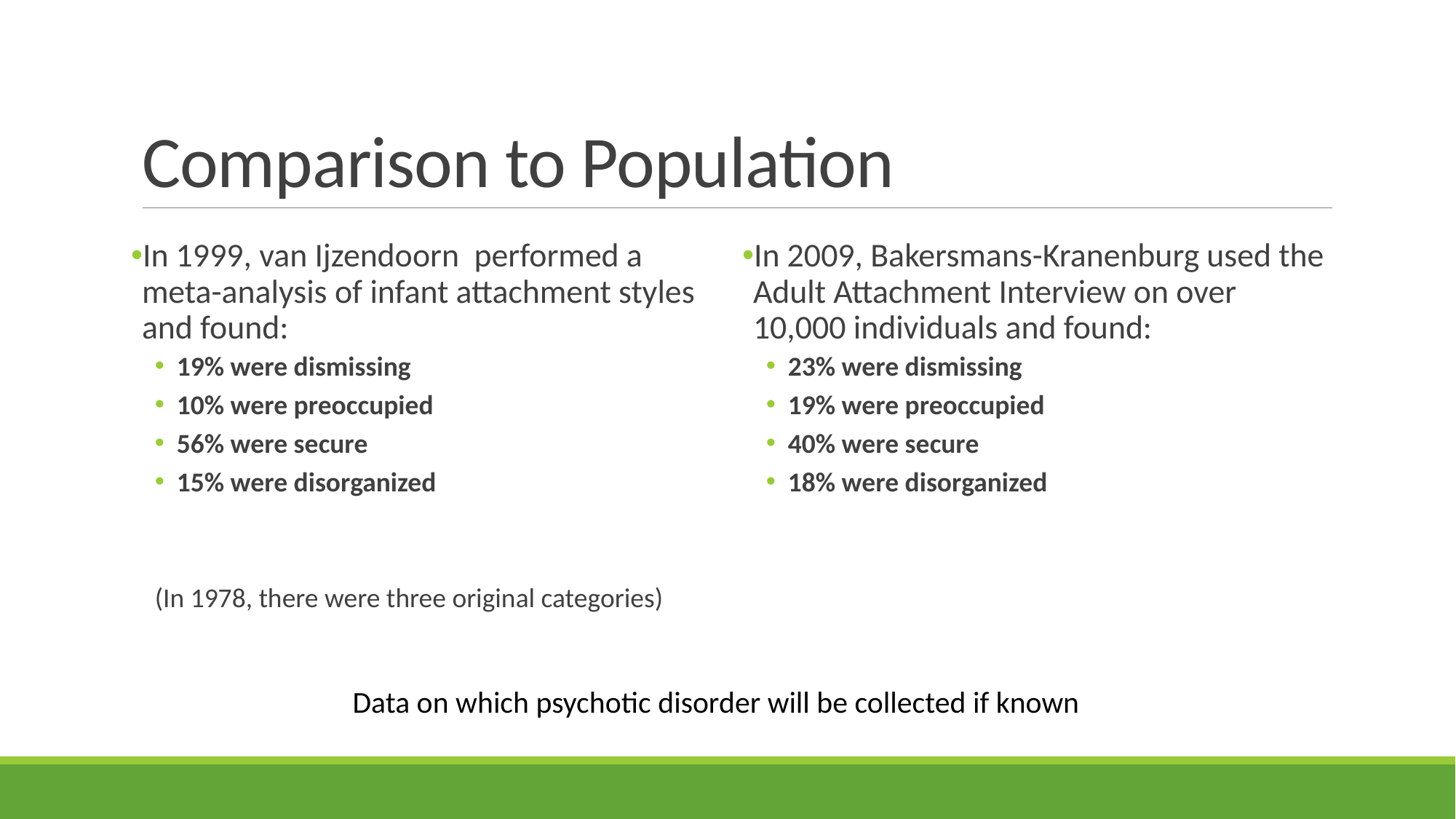

# Comparison to Population
In 1999, van Ijzendoorn  performed a meta-analysis of infant attachment styles and found:
19% were dismissing
10% were preoccupied
56% were secure
15% were disorganized

(In 1978, there were three original categories)

In 2009, Bakersmans-Kranenburg used the Adult Attachment Interview on over 10,000 individuals and found:
23% were dismissing
19% were preoccupied
40% were secure
18% were disorganized

Data on which psychotic disorder will be collected if known